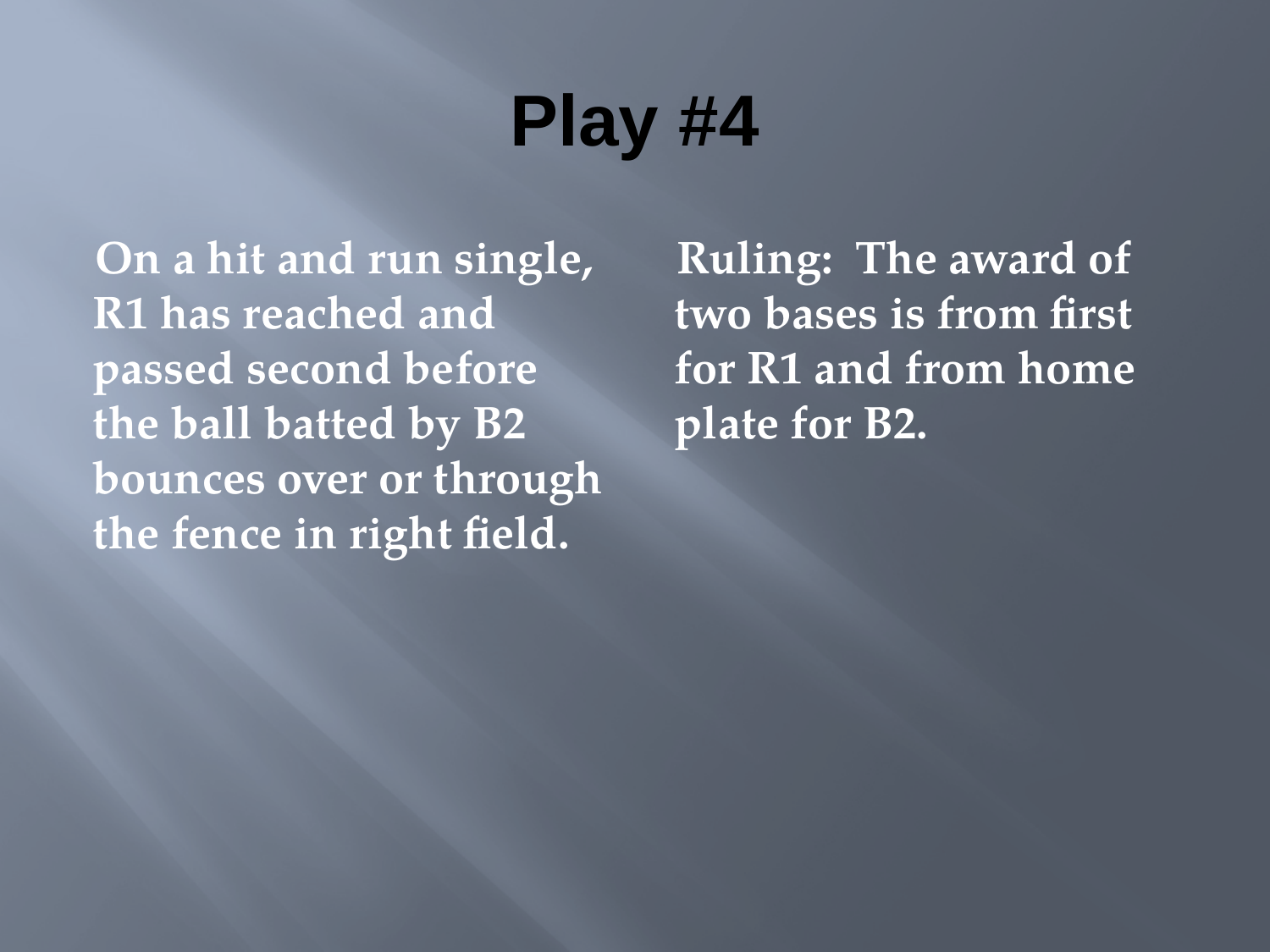

# Play #4
On a hit and run single, R1 has reached and passed second before the ball batted by B2 bounces over or through the fence in right field.
Ruling:  The award of two bases is from first for R1 and from home plate for B2.